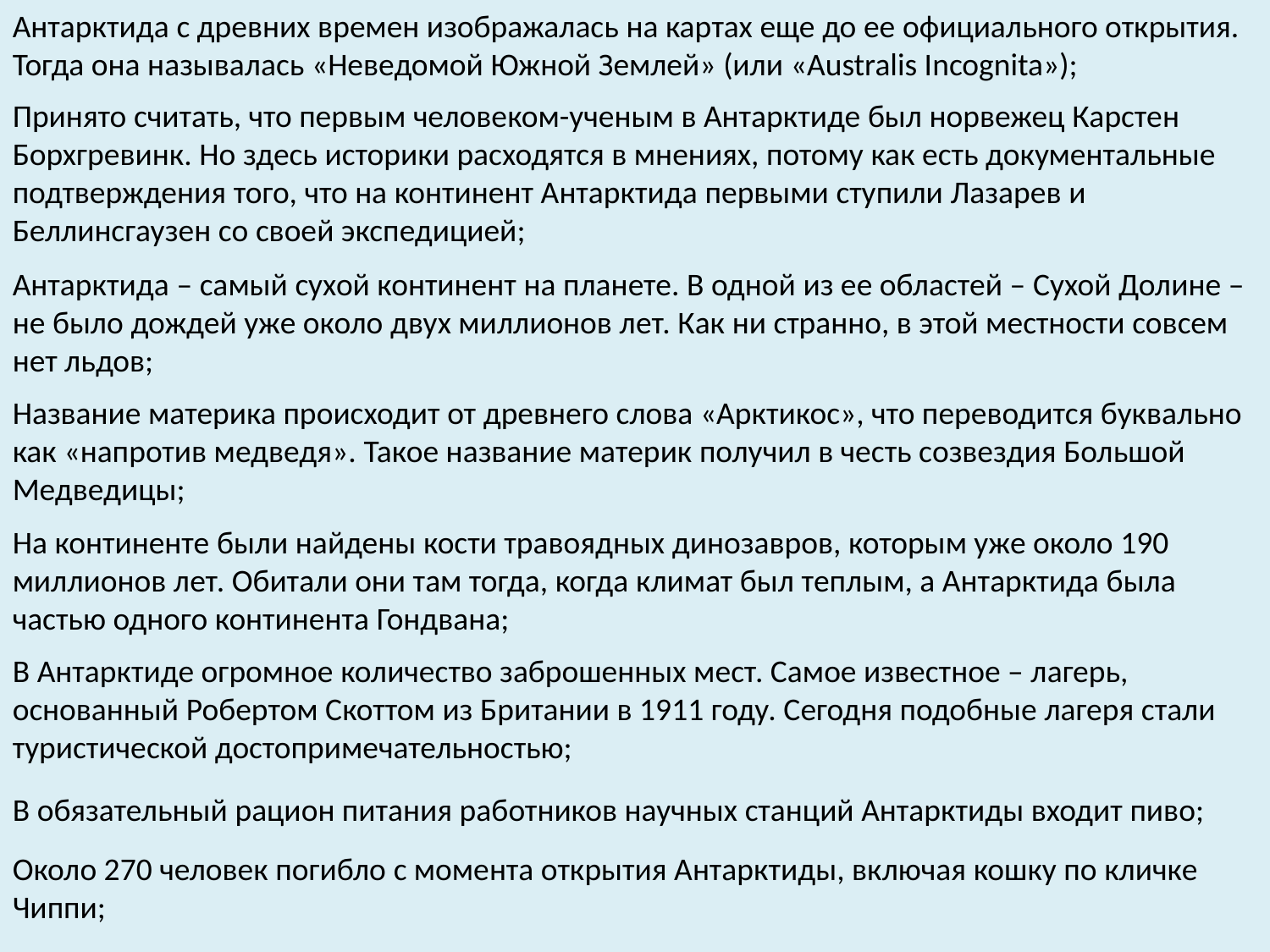

Антарктида с древних времен изображалась на картах еще до ее официального открытия. Тогда она называлась «Неведомой Южной Землей» (или «Australis Incognita»);
Принято считать, что первым человеком-ученым в Антарктиде был норвежец Карстен Борхгревинк. Но здесь историки расходятся в мнениях, потому как есть документальные подтверждения того, что на континент Антарктида первыми ступили Лазарев и Беллинсгаузен со своей экспедицией;
Антарктида – самый сухой континент на планете. В одной из ее областей – Сухой Долине – не было дождей уже около двух миллионов лет. Как ни странно, в этой местности совсем нет льдов;
Название материка происходит от древнего слова «Арктикос», что переводится буквально как «напротив медведя». Такое название материк получил в честь созвездия Большой Медведицы;
На континенте были найдены кости травоядных динозавров, которым уже около 190 миллионов лет. Обитали они там тогда, когда климат был теплым, а Антарктида была частью одного континента Гондвана;
В Антарктиде огромное количество заброшенных мест. Самое известное – лагерь, основанный Робертом Скоттом из Британии в 1911 году. Сегодня подобные лагеря стали туристической достопримечательностью;
В обязательный рацион питания работников научных станций Антарктиды входит пиво;
Около 270 человек погибло с момента открытия Антарктиды, включая кошку по кличке Чиппи;